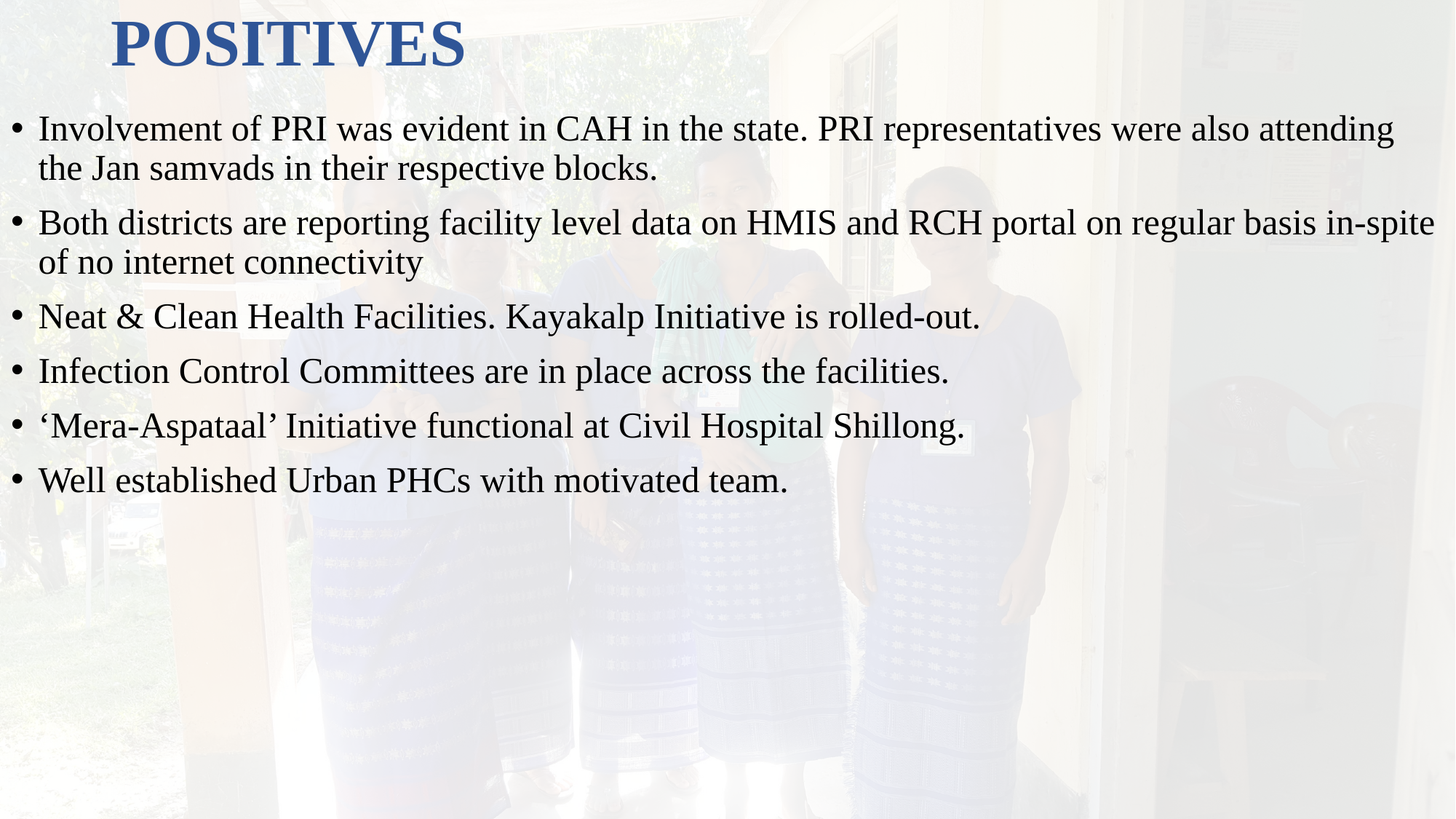

# POSITIVES
Involvement of PRI was evident in CAH in the state. PRI representatives were also attending the Jan samvads in their respective blocks.
Both districts are reporting facility level data on HMIS and RCH portal on regular basis in-spite of no internet connectivity
Neat & Clean Health Facilities. Kayakalp Initiative is rolled-out.
Infection Control Committees are in place across the facilities.
‘Mera-Aspataal’ Initiative functional at Civil Hospital Shillong.
Well established Urban PHCs with motivated team.